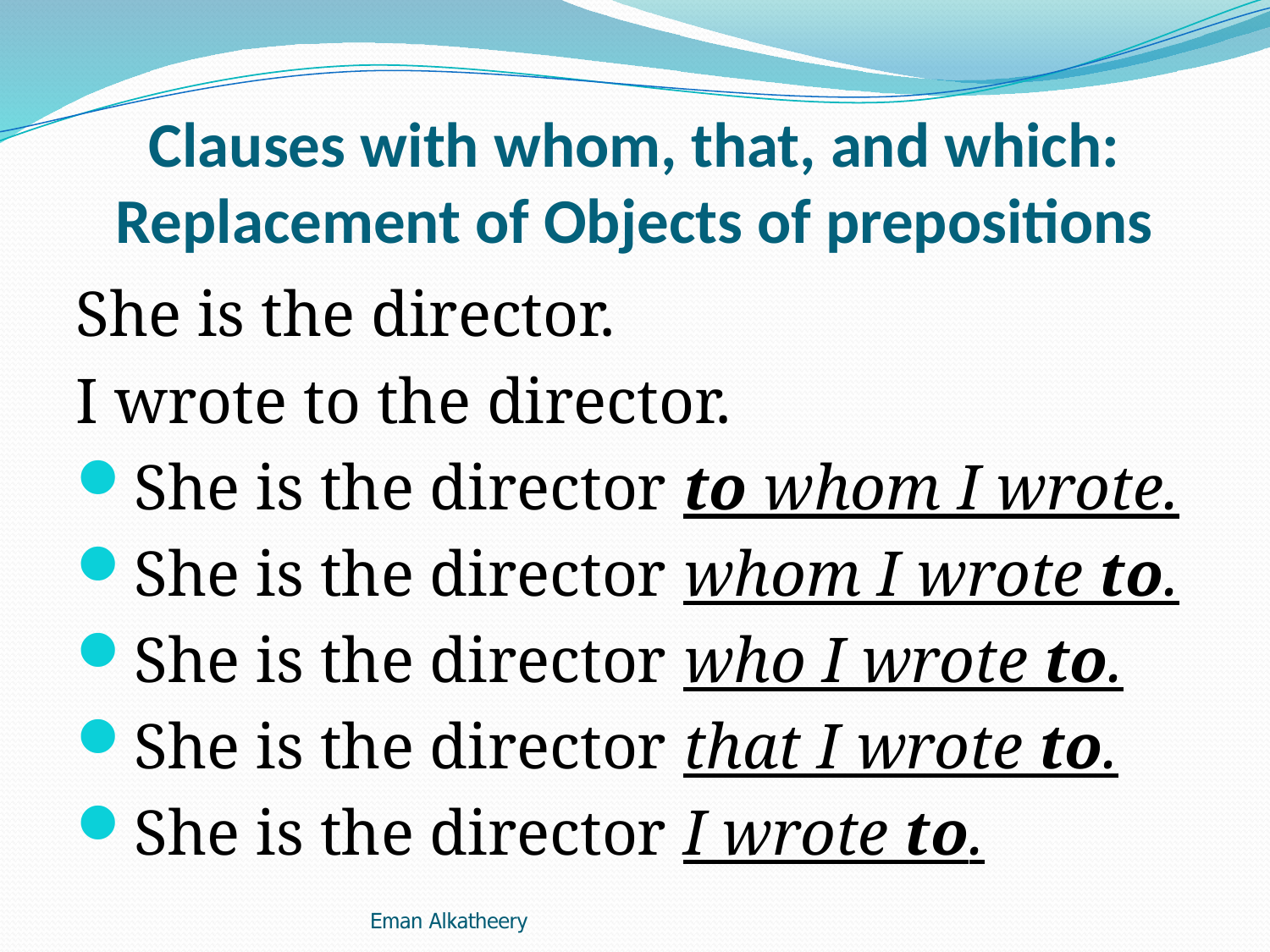

# Clauses with whom, that, and which: Replacement of Objects of prepositions
She is the director.
I wrote to the director.
She is the director to whom I wrote.
She is the director whom I wrote to.
She is the director who I wrote to.
She is the director that I wrote to.
She is the director I wrote to.
Eman Alkatheery